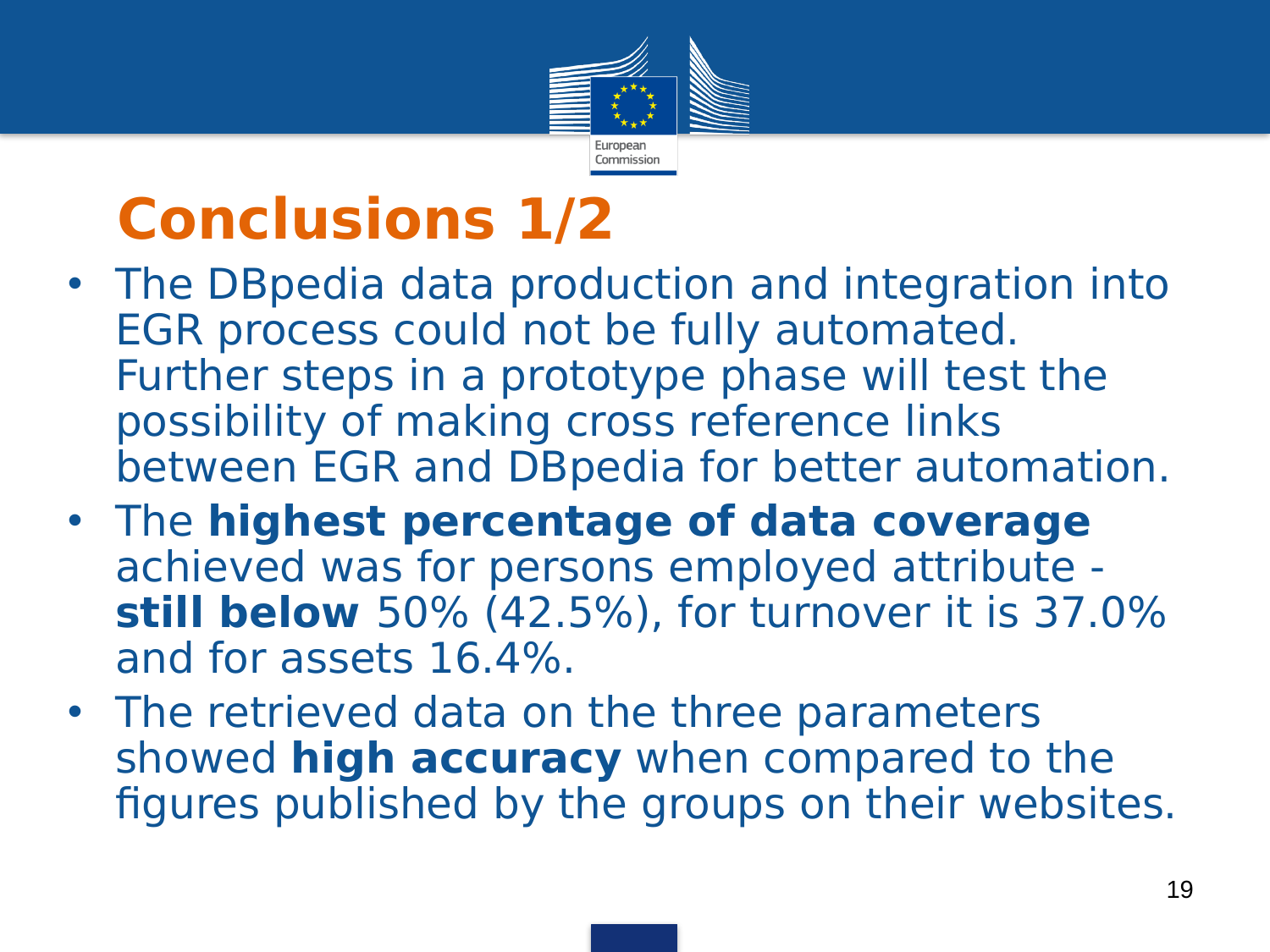

# Conclusions 1/2
The DBpedia data production and integration into EGR process could not be fully automated. Further steps in a prototype phase will test the possibility of making cross reference links between EGR and DBpedia for better automation.
The highest percentage of data coverage achieved was for persons employed attribute - still below 50% (42.5%), for turnover it is 37.0% and for assets 16.4%.
The retrieved data on the three parameters showed high accuracy when compared to the figures published by the groups on their websites.
19